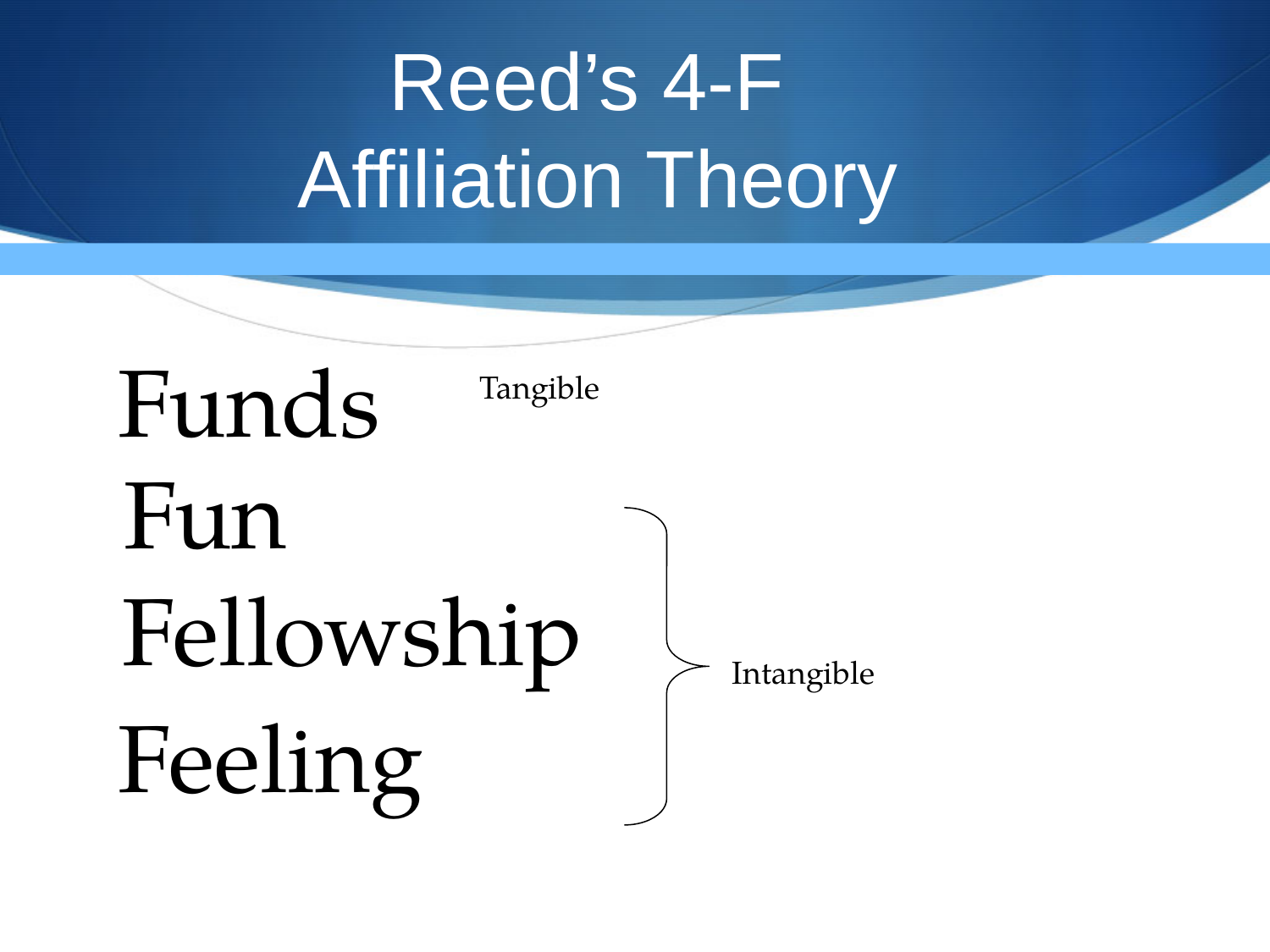

# Reed’s 4-F Affiliation Theory
Funds
Tangible
Fun

Fellowship
Intangible
Feeling